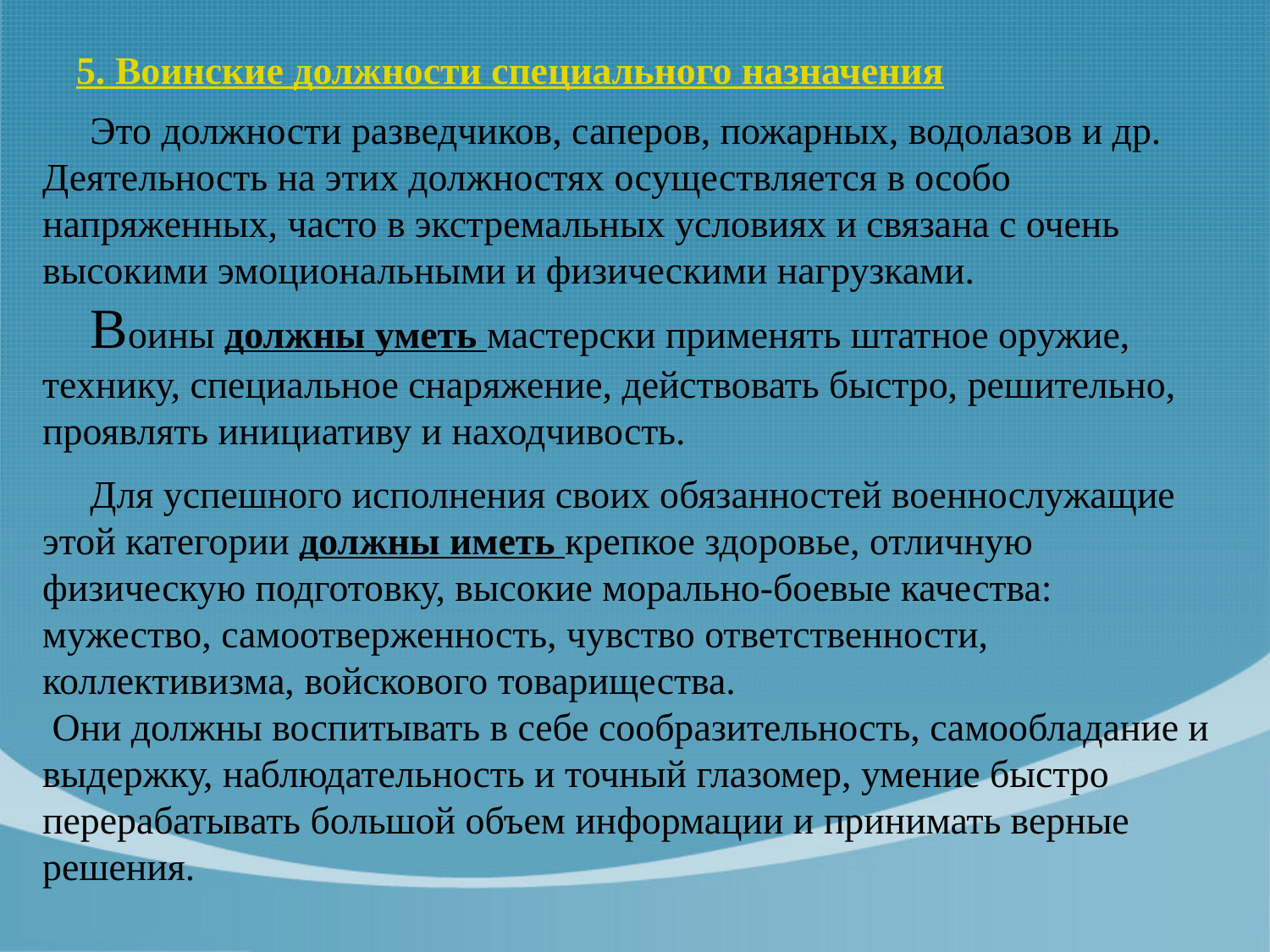

# 5. Воинские должности специального назначения
	Это должности разведчиков, саперов, пожарных, водолазов и др.
Деятельность на этих должностях осуществляется в особо
напряженных, часто в экстремальных условиях и связана с очень
высокими эмоциональными и физическими нагрузками.
Воины должны уметь мастерски применять штатное оружие,
технику, специальное снаряжение, действовать быстро, решительно,
проявлять инициативу и находчивость.

	Для успешного исполнения своих обязанностей военнослужащие
этой категории должны иметь крепкое здоровье, отличную
физическую подготовку, высокие морально-боевые качества:
мужество, самоотверженность, чувство ответственности,
коллективизма, войскового товарищества.
 Они должны воспитывать в себе сообразительность, самообладание и
выдержку, наблюдательность и точный глазомер, умение быстро
перерабатывать большой объем информации и принимать верные
решения.